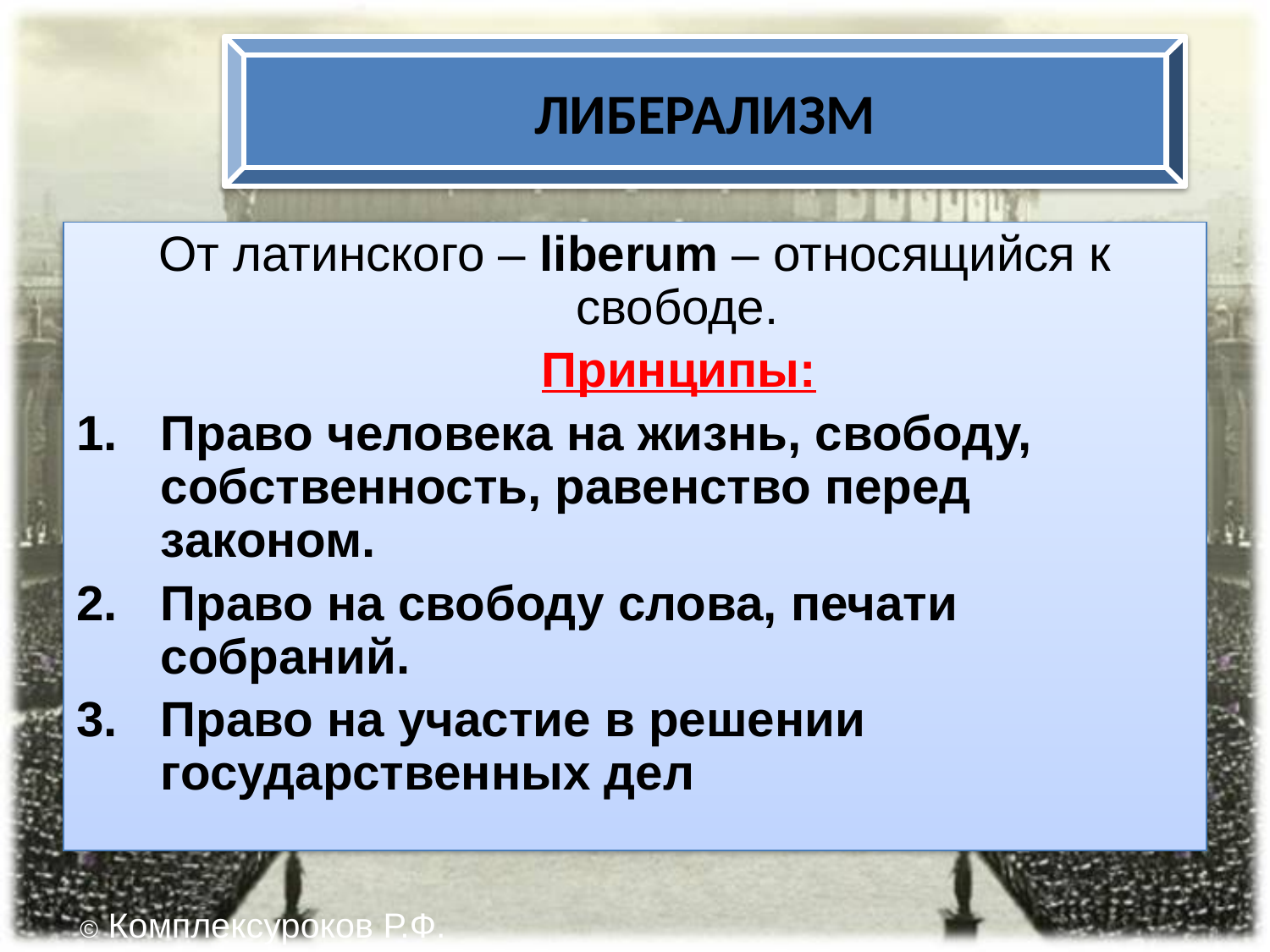

ЛИБЕРАЛИЗМ
От латинского – liberum – относящийся к свободе.
				Принципы:
Право человека на жизнь, свободу, собственность, равенство перед законом.
Право на свободу слова, печати собраний.
Право на участие в решении государственных дел
© Комплексуроков Р.Ф.